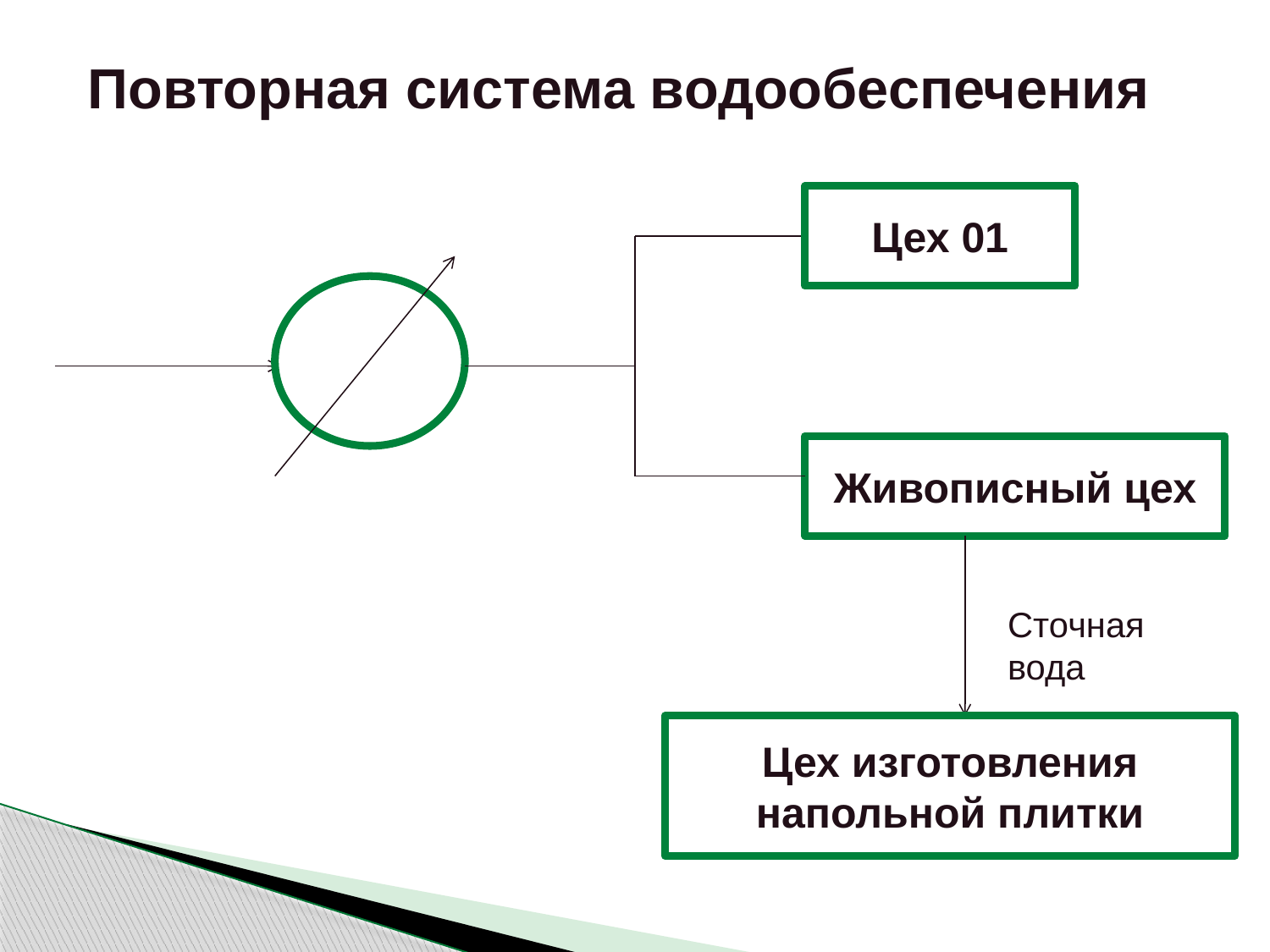

Повторная система водообеспечения
Цех 01

Живописный цех
Сточная вода
Цех изготовления напольной плитки